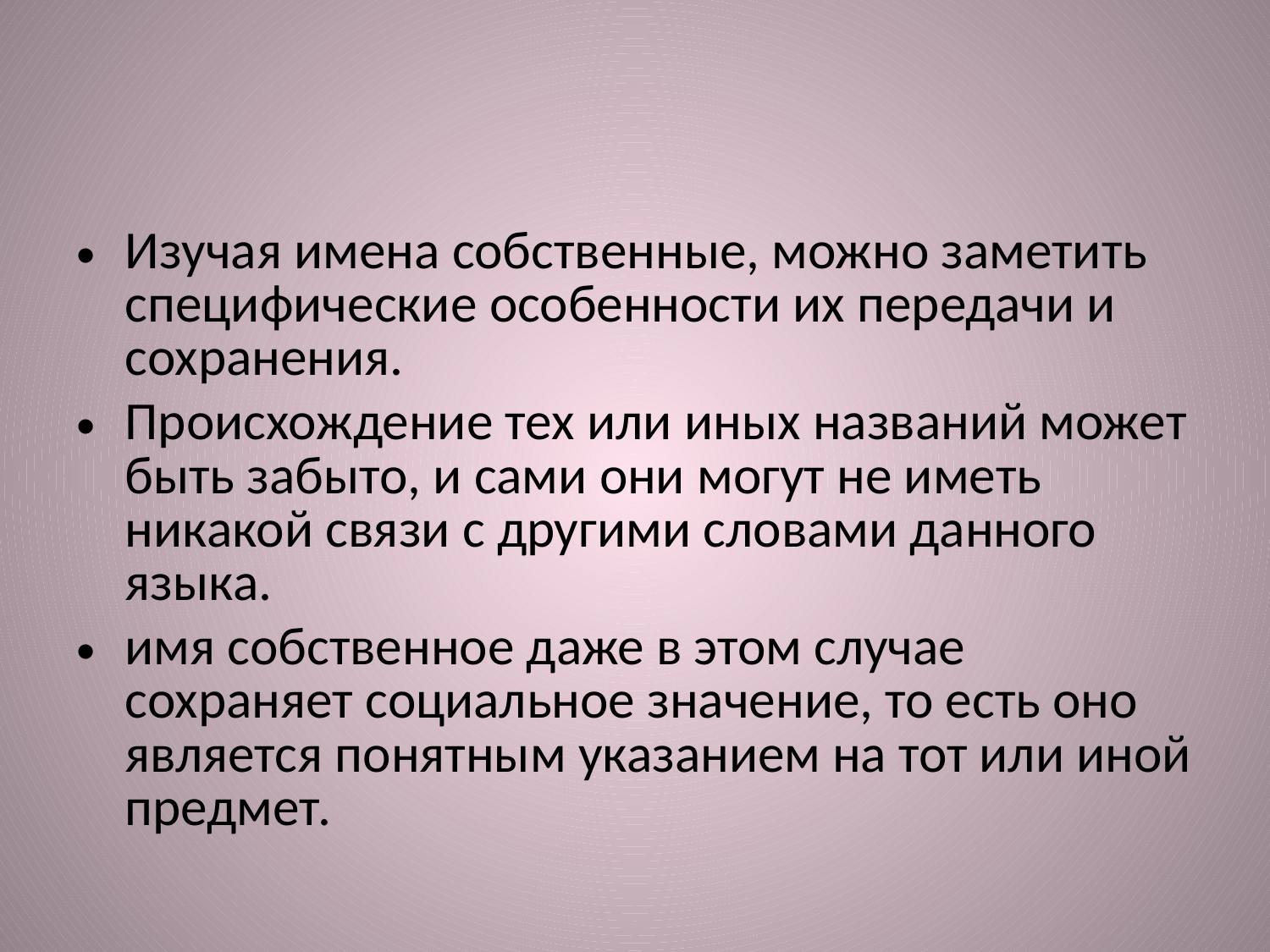

#
Изучая имена собственные, можно заметить специфические особенности их передачи и сохранения.
Происхождение тех или иных названий может быть забыто, и сами они могут не иметь никакой связи с другими словами данного языка.
имя собственное даже в этом случае сохраняет социальное значение, то есть оно является понятным указанием на тот или иной предмет.